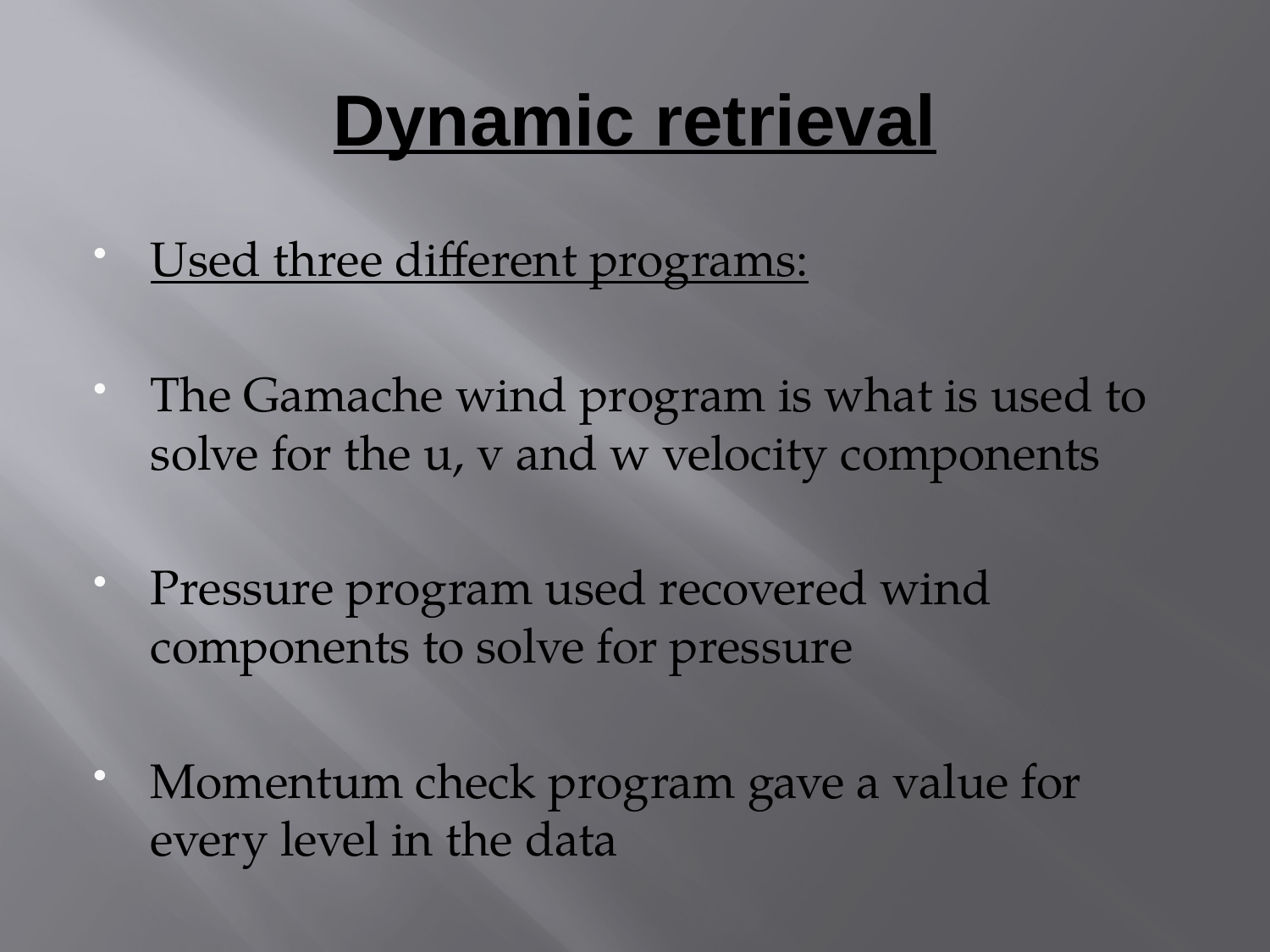

# Dynamic retrieval
Used three different programs:

The Gamache wind program is what is used to solve for the u, v and w velocity components

Pressure program used recovered wind components to solve for pressure

Momentum check program gave a value for every level in the data